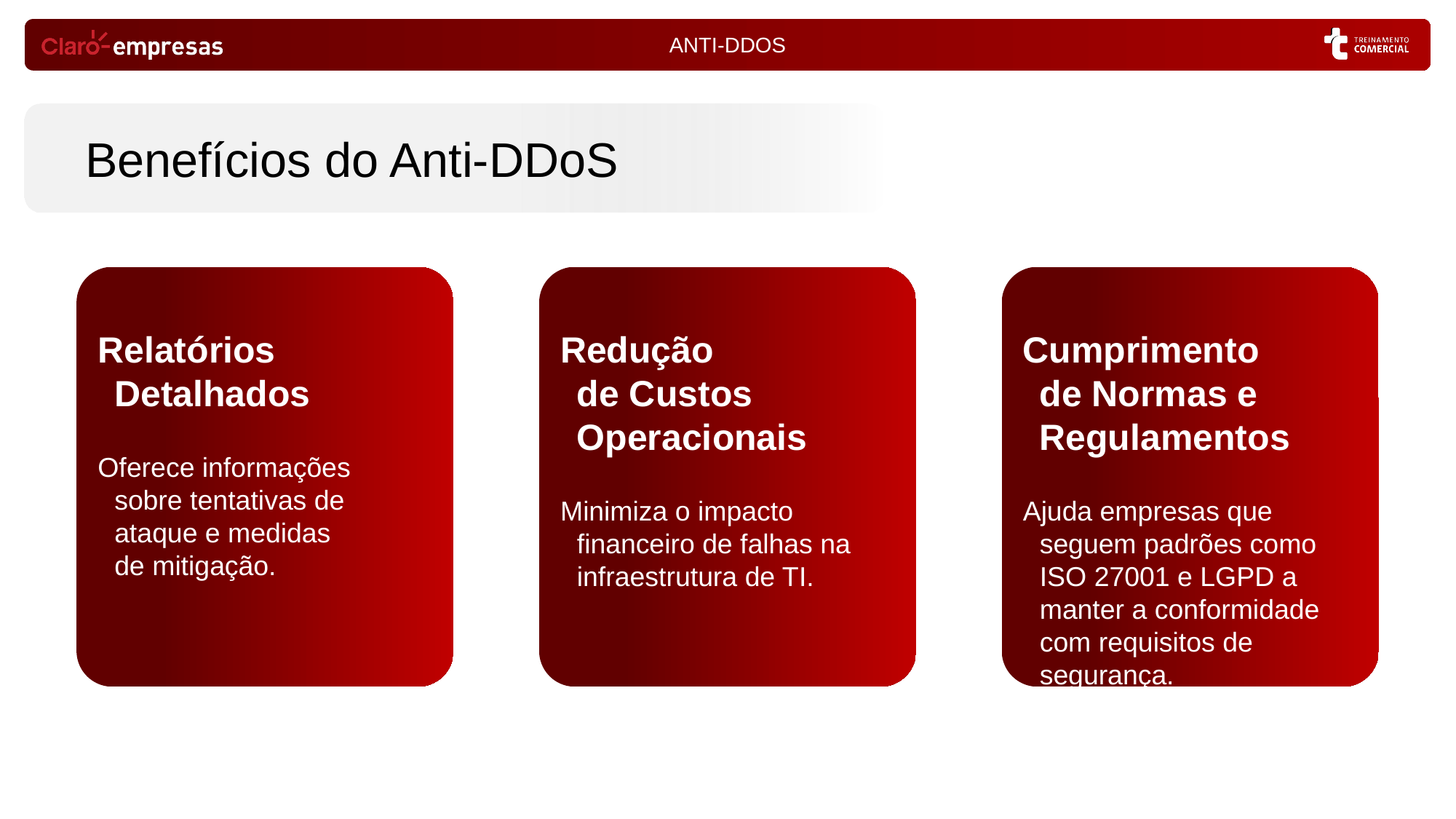

Benefícios do Anti-DDoS

Relatórios Detalhados

Oferece informações
sobre tentativas de
ataque e medidas
de mitigação.

Redução
de Custos Operacionais

Minimiza o impacto financeiro de falhas na infraestrutura de TI.

Cumprimento
de Normas e Regulamentos

Ajuda empresas que seguem padrões como ISO 27001​ e LGPD a manter a conformidade com requisitos de segurança.​